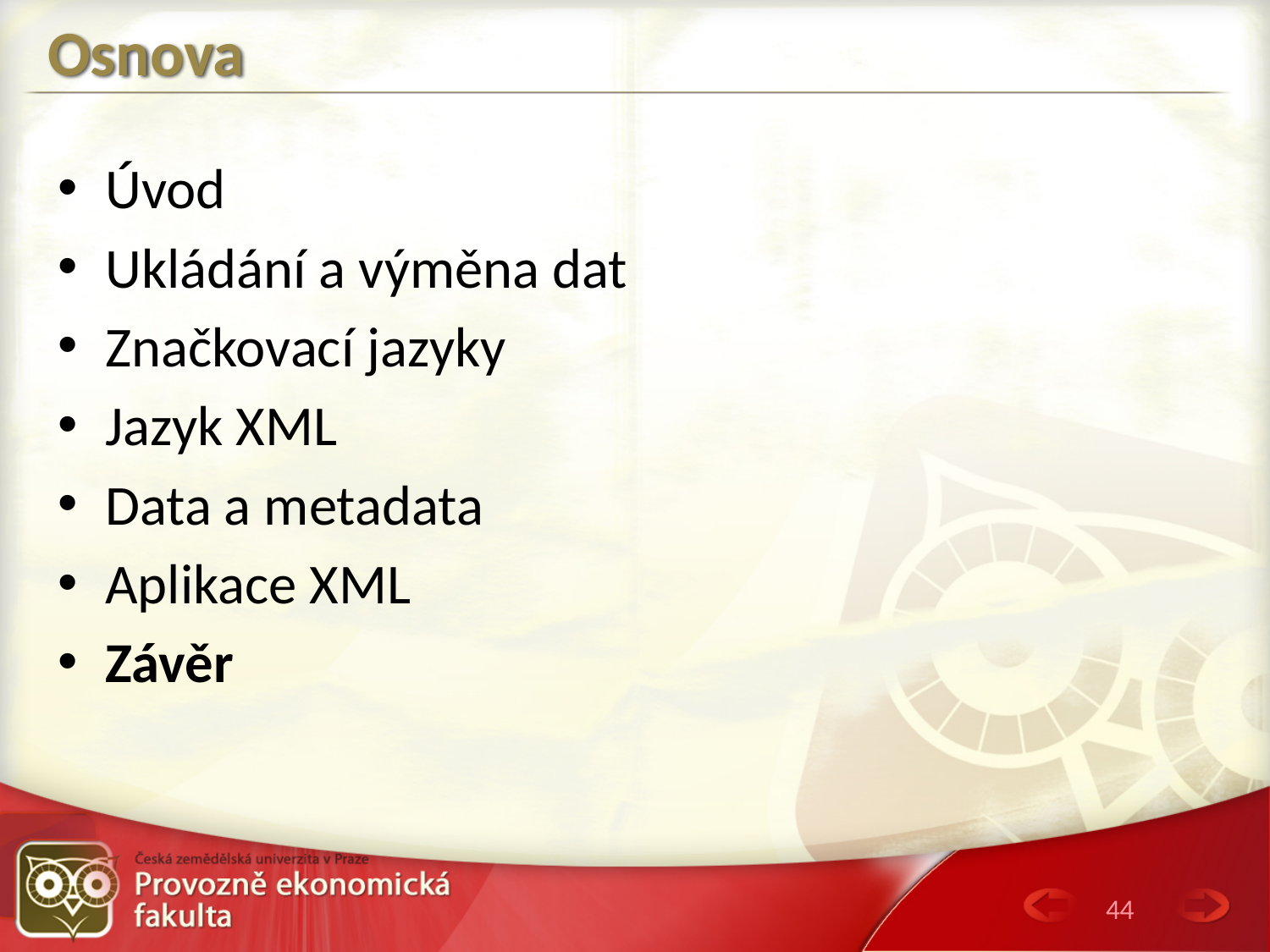

# Osnova
Úvod
Ukládání a výměna dat
Značkovací jazyky
Jazyk XML
Data a metadata
Aplikace XML
Závěr